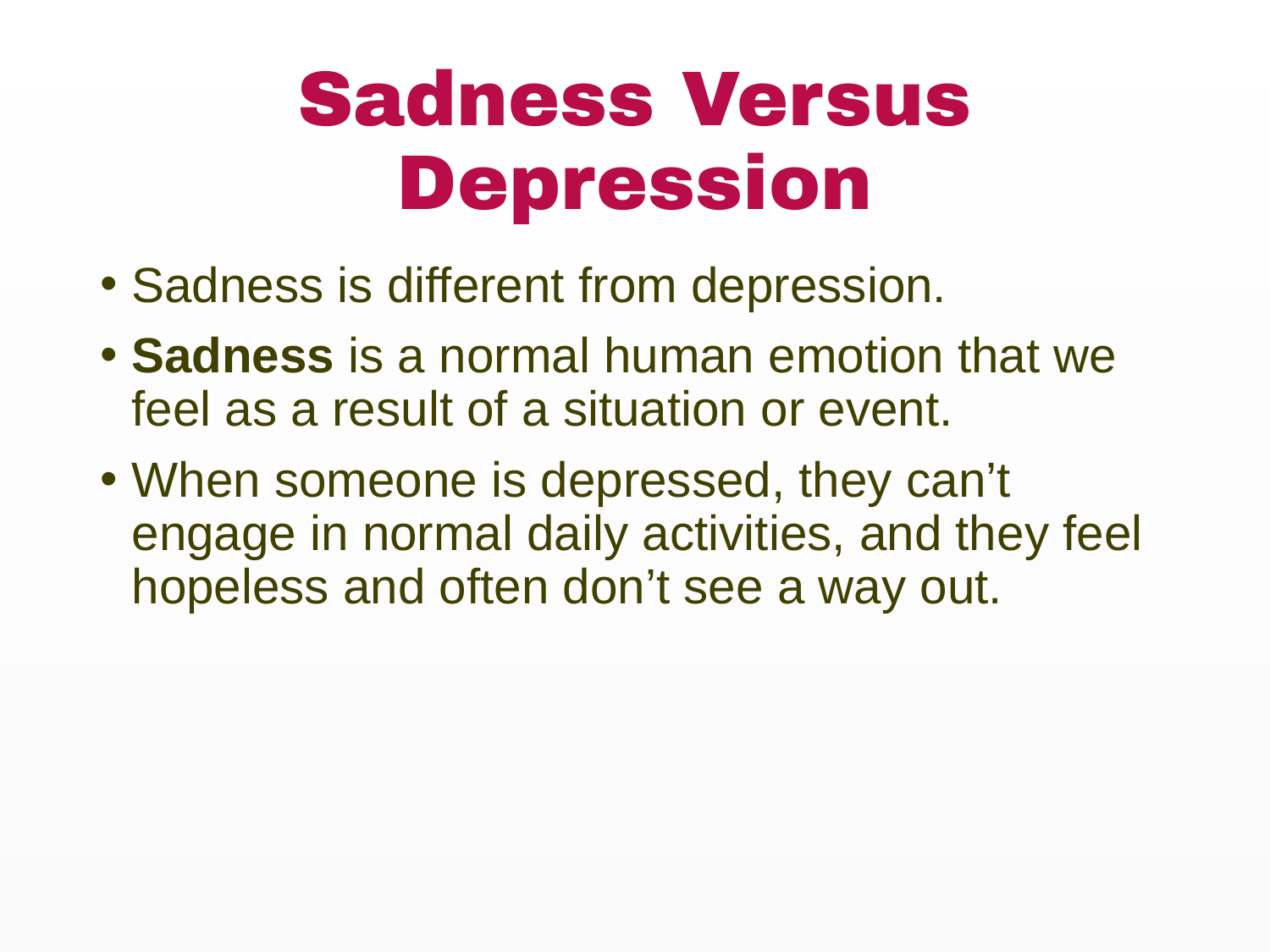

# Sadness Versus Depression
Sadness is different from depression.
Sadness is a normal human emotion that we feel as a result of a situation or event.
When someone is depressed, they can’t engage in normal daily activities, and they feel hopeless and often don’t see a way out.